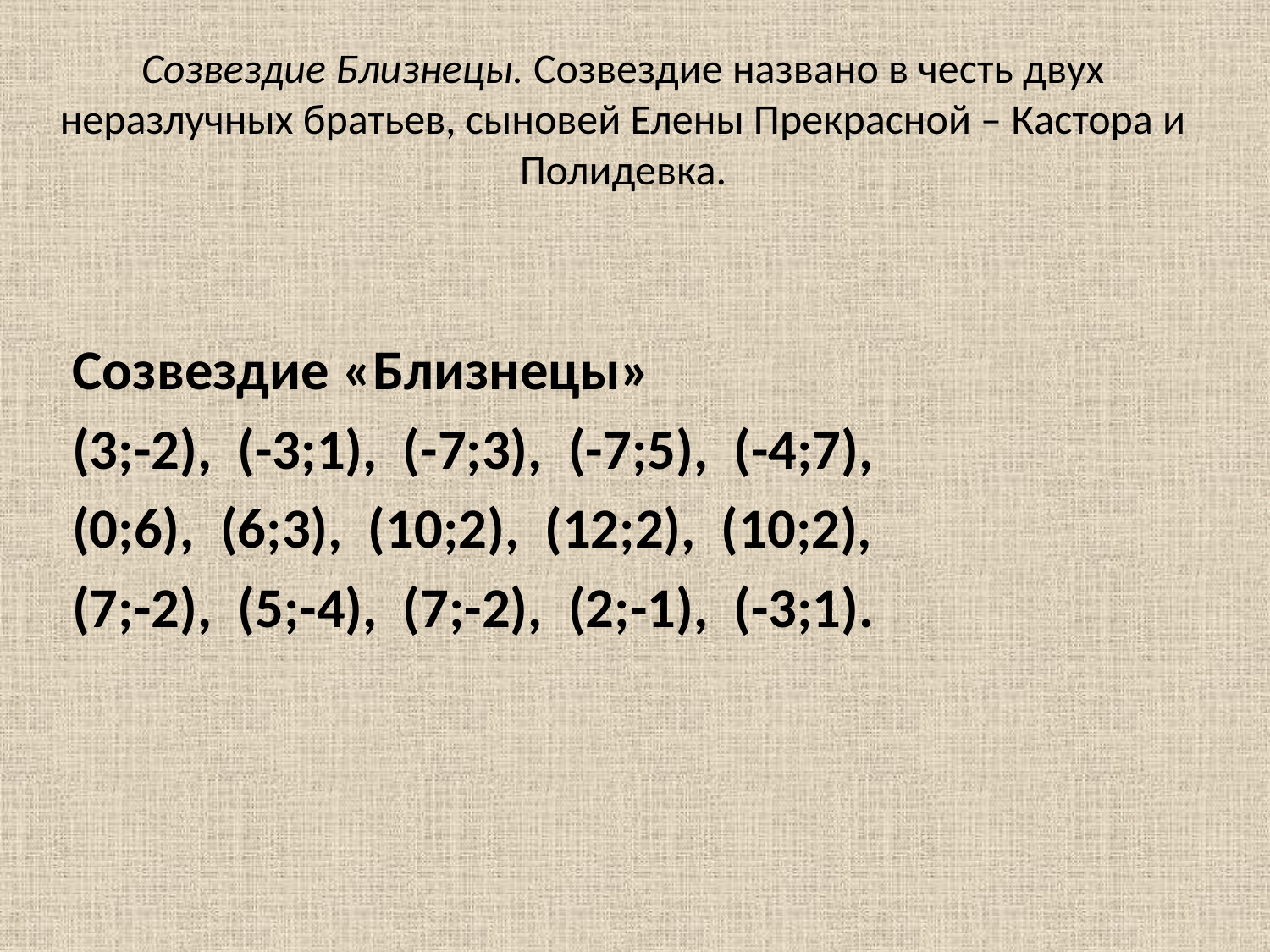

# Созвездие Близнецы. Созвездие названо в честь двух неразлучных братьев, сыновей Елены Прекрасной – Кастора и Полидевка.
Созвездие «Близнецы»
(3;-2),  (-3;1),  (-7;3),  (-7;5),  (-4;7),
(0;6),  (6;3),  (10;2),  (12;2),  (10;2),
(7;-2),  (5;-4),  (7;-2),  (2;-1),  (-3;1).